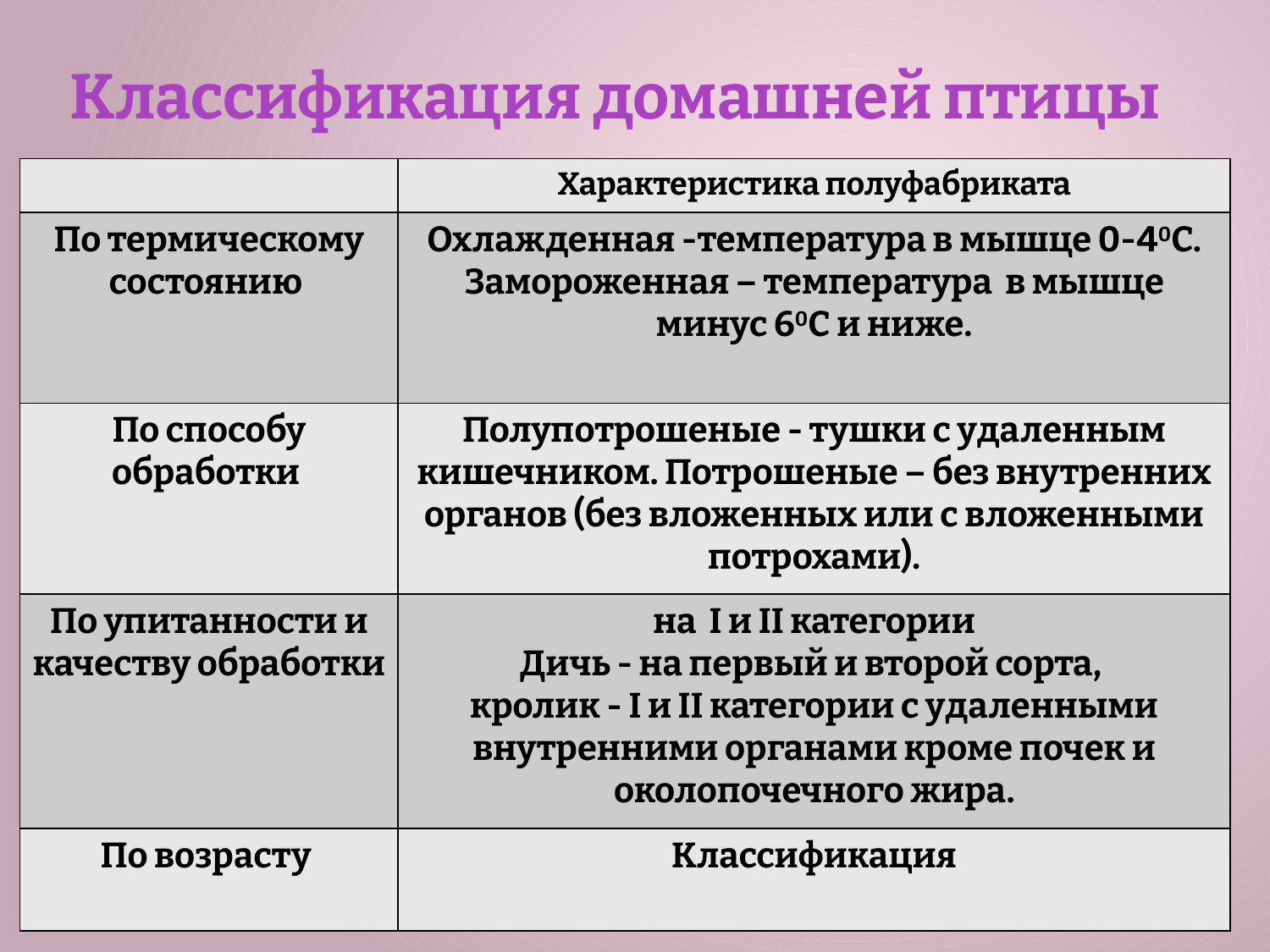

Классификация домашней птицы
|  | Характеристика полуфабриката |
| --- | --- |
| По термическому состоянию | Охлажденная -температура в мышце 0-40С. Замороженная – температура в мышце минус 60С и ниже. |
| По способу обработки | Полупотрошеные - тушки с удаленным кишечником. Потрошеные – без внутренних органов (без вложенных или с вложенными потрохами). |
| По упитанности и качеству обработки | на I и II категории Дичь - на первый и второй сорта, кролик - I и II категории с удаленными внутренними органами кроме почек и околопочечного жира. |
| По возрасту | Классификация |